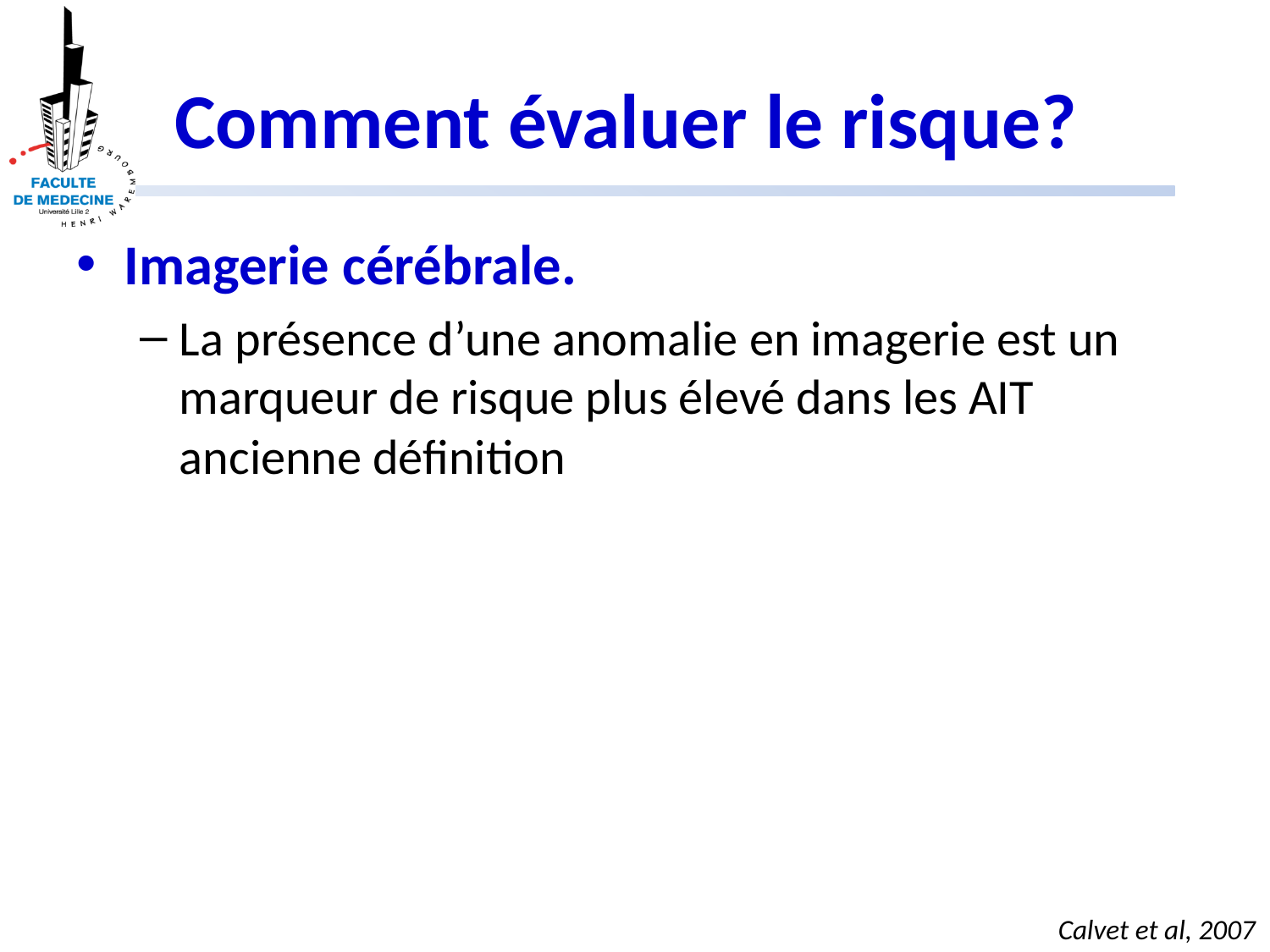

# Comment évaluer le risque?
Imagerie cérébrale.
La présence d’une anomalie en imagerie est un marqueur de risque plus élevé dans les AIT ancienne définition

Calvet et al, 2007